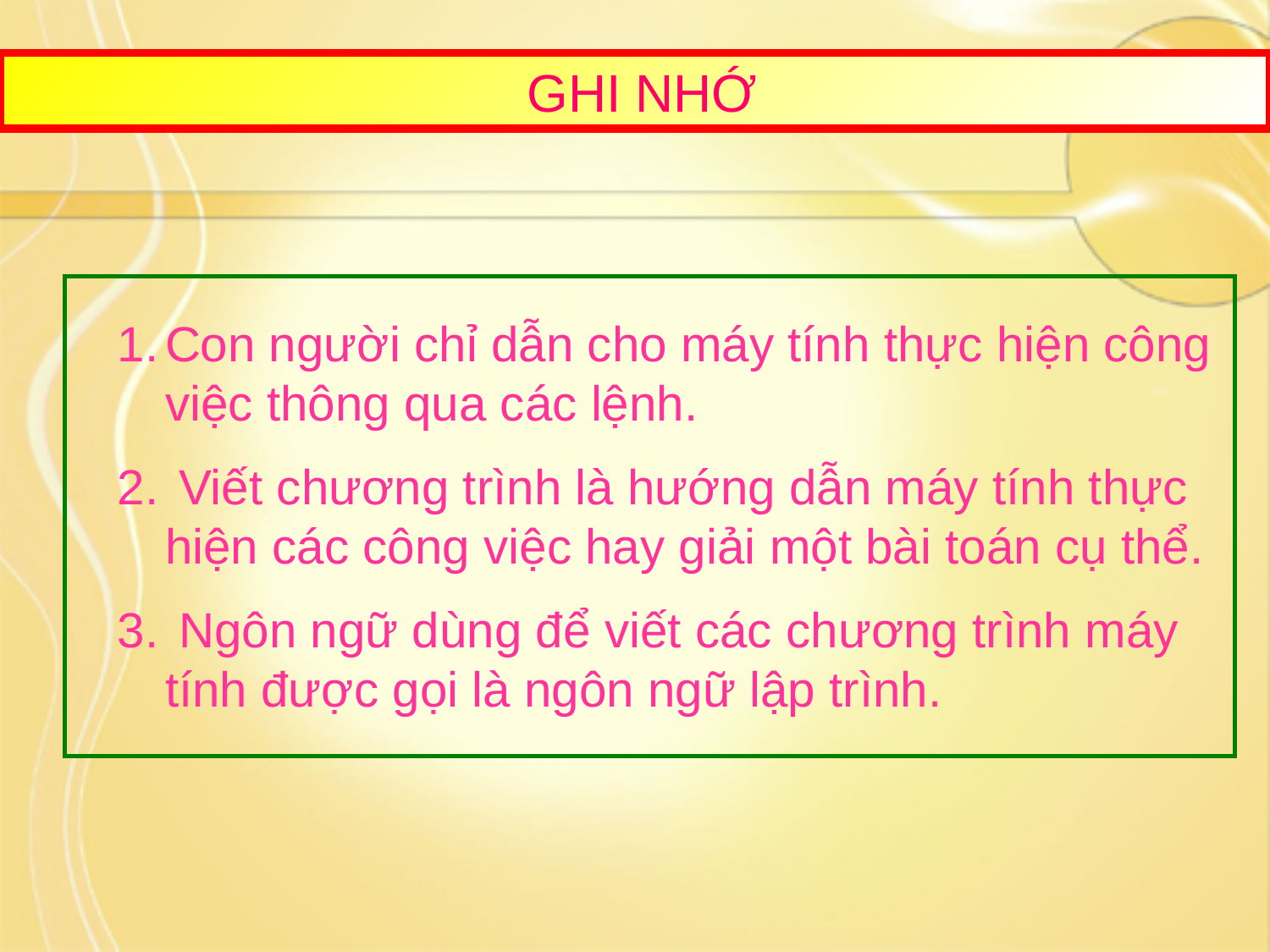

GHI NHỚ

Con người chỉ dẫn cho máy tính thực hiện công việc thông qua các lệnh.
 Viết chương trình là hướng dẫn máy tính thực hiện các công việc hay giải một bài toán cụ thể.
 Ngôn ngữ dùng để viết các chương trình máy tính được gọi là ngôn ngữ lập trình.